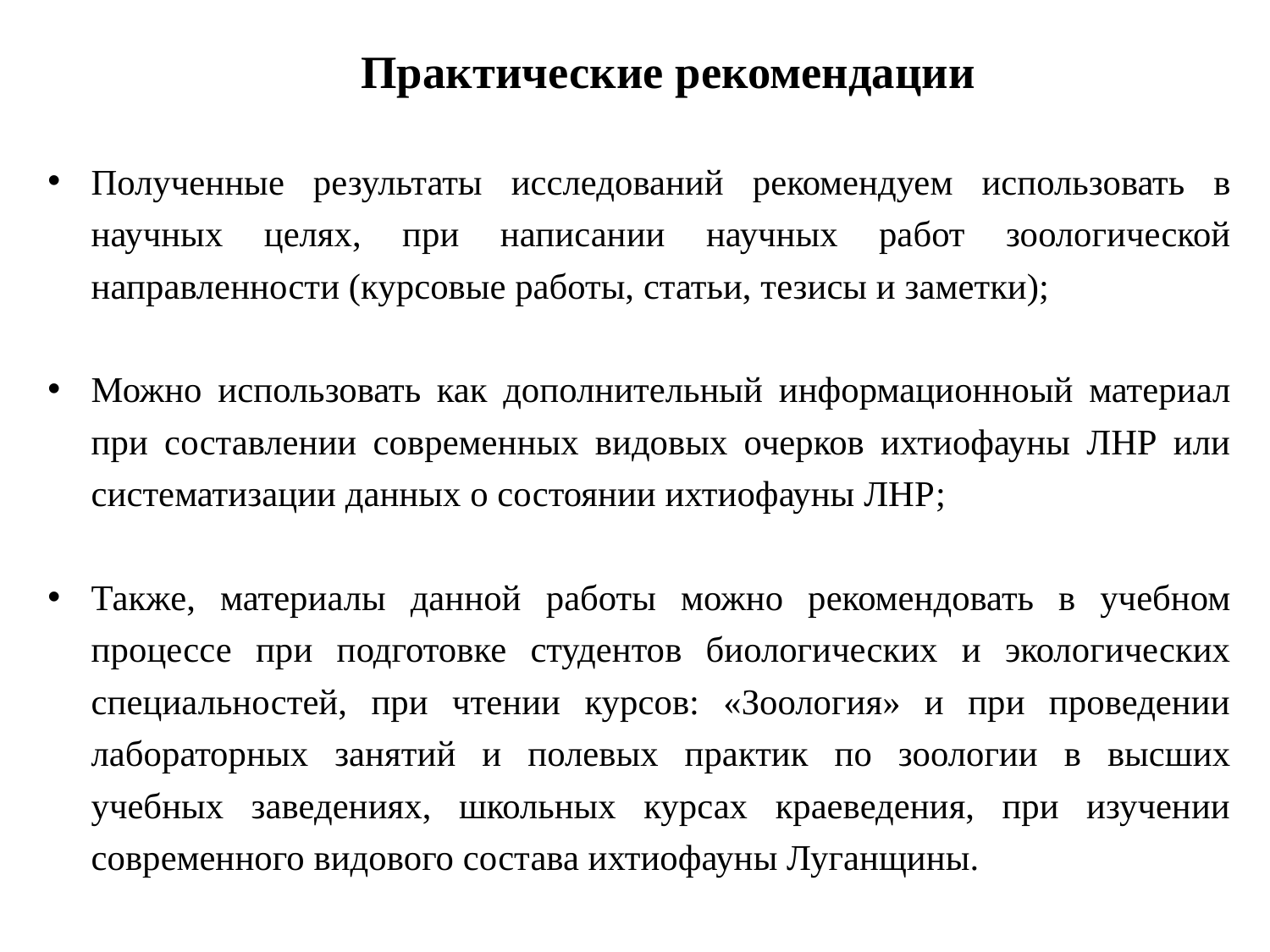

Практические рекомендации

Полученные результаты исследований рекомендуем использовать в научных целях, при написании научных работ зоологической направленности (курсовые работы, статьи, тезисы и заметки);

Можно использовать как дополнительный информационноый материал при составлении современных видовых очерков ихтиофауны ЛНР или систематизации данных о состоянии ихтиофауны ЛНР;

Также, материалы данной работы можно рекомендовать в учебном процессе при подготовке студентов биологических и экологических специальностей, при чтении курсов: «Зоология» и при проведении лабораторных занятий и полевых практик по зоологии в высших учебных заведениях, школьных курсах краеведения, при изучении современного видового состава ихтиофауны Луганщины.